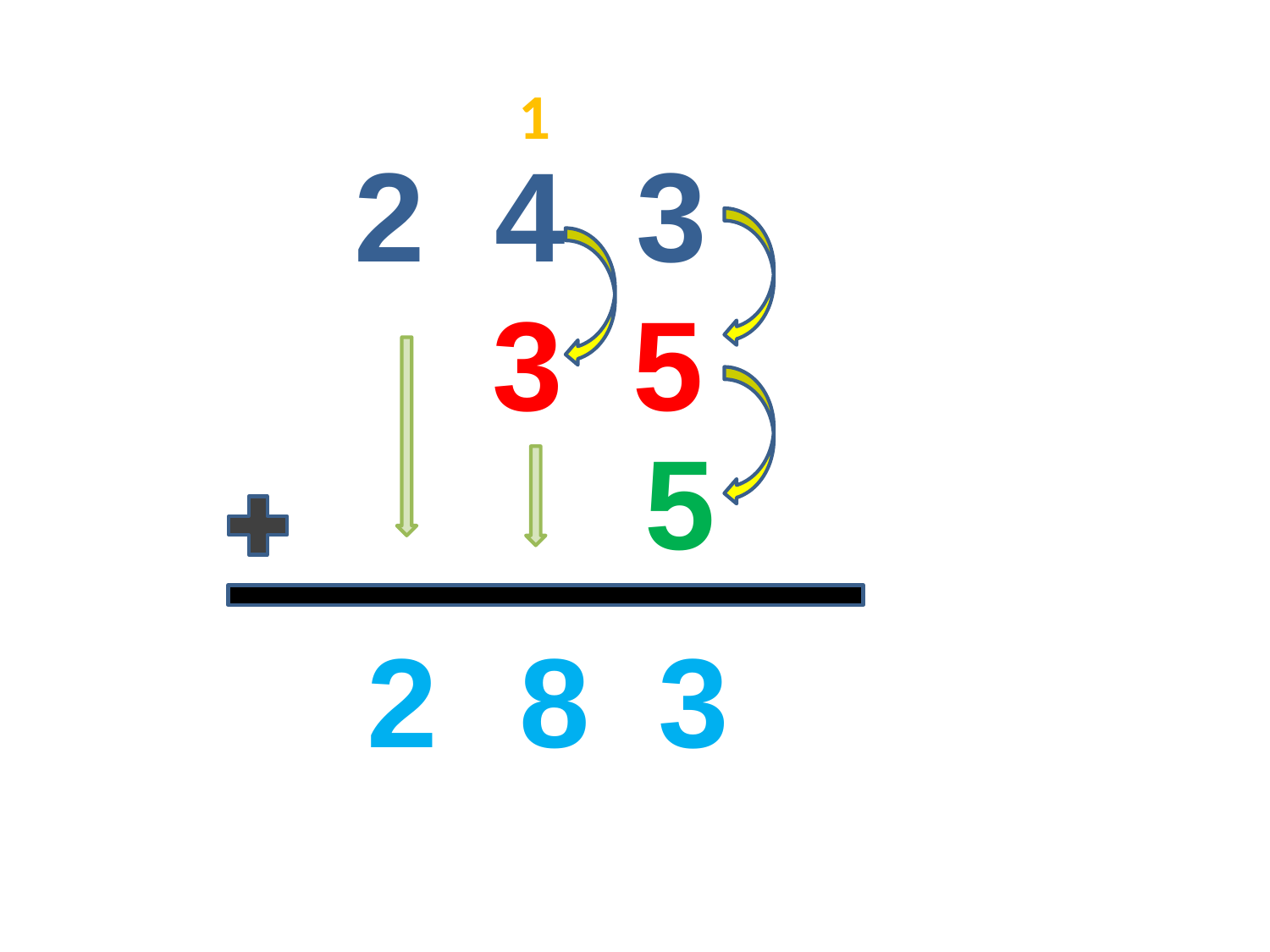

1
2  4  3

 3  5

5

2
8
3